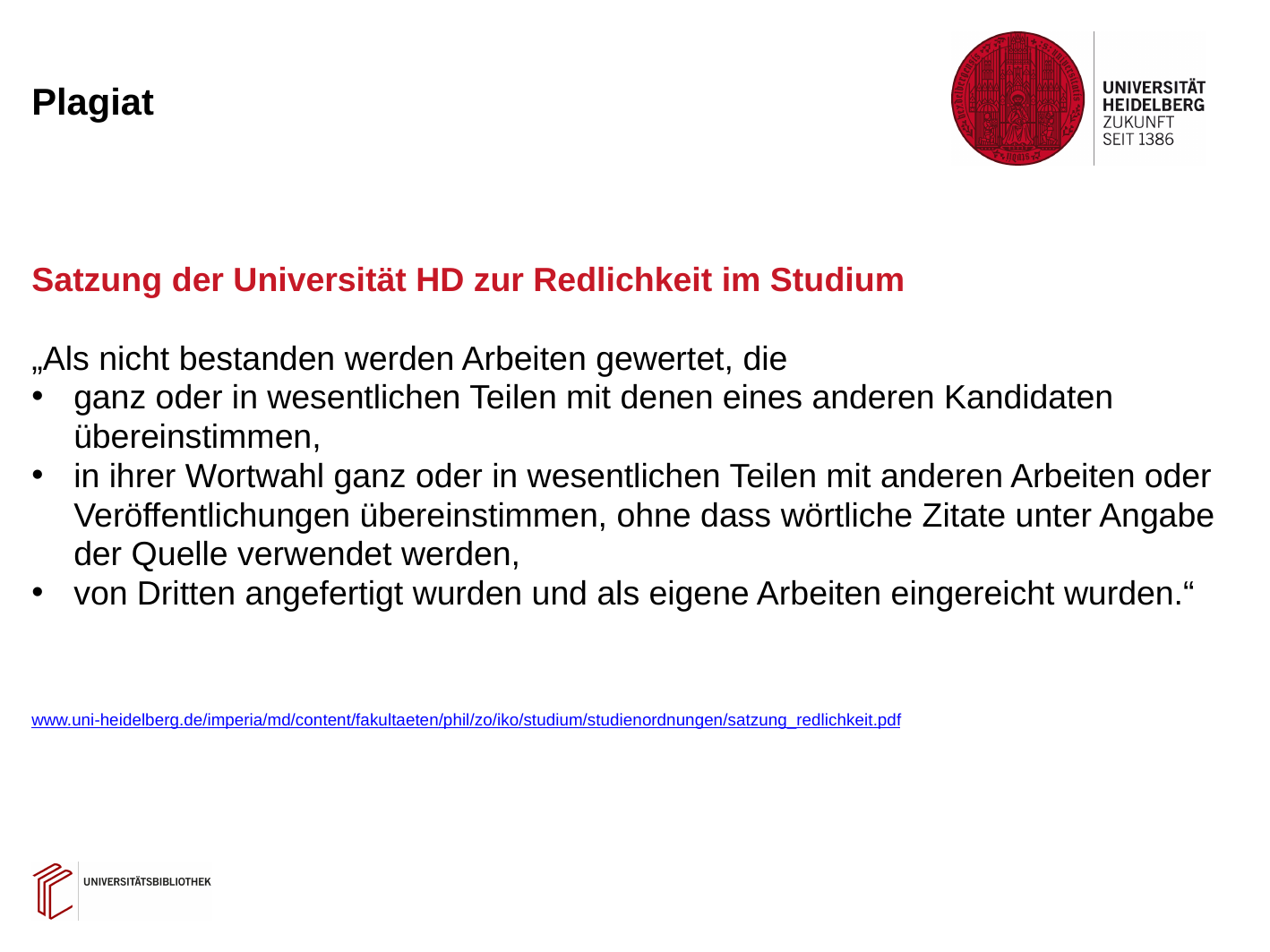

# Plagiat
Satzung der Universität HD zur Redlichkeit im Studium

„Als nicht bestanden werden Arbeiten gewertet, die
ganz oder in wesentlichen Teilen mit denen eines anderen Kandidaten übereinstimmen,
in ihrer Wortwahl ganz oder in wesentlichen Teilen mit anderen Arbeiten oder Veröffentlichungen übereinstimmen, ohne dass wörtliche Zitate unter Angabe der Quelle verwendet werden,
von Dritten angefertigt wurden und als eigene Arbeiten eingereicht wurden.“

www.uni-heidelberg.de/imperia/md/content/fakultaeten/phil/zo/iko/studium/studienordnungen/satzung_redlichkeit.pdf

5